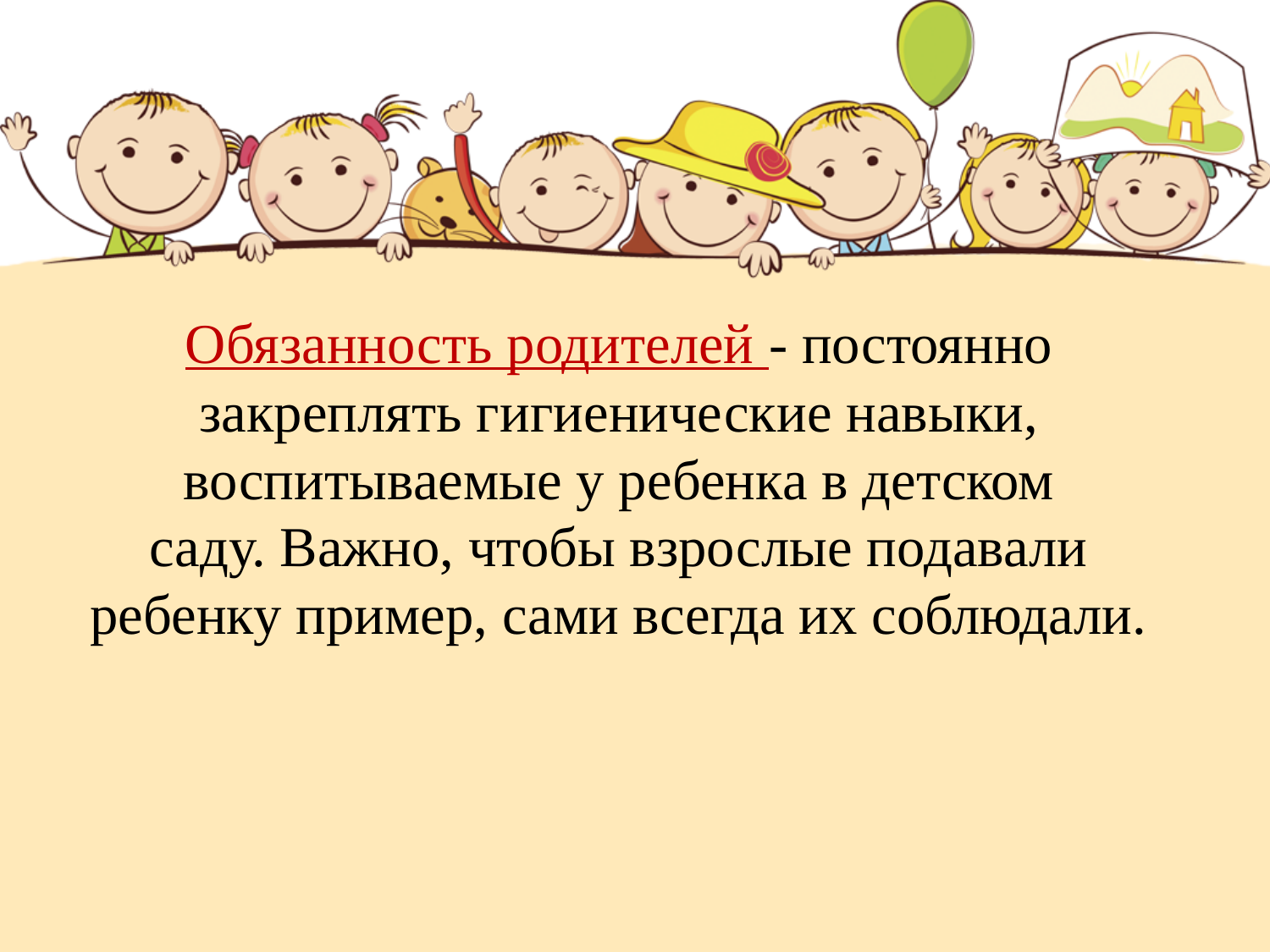

Обязанность родителей - постоянно закреплять гигиенические навыки, воспитываемые у ребенка в детском саду. Важно, чтобы взрослые подавали ребенку пример, сами всегда их соблюдали.